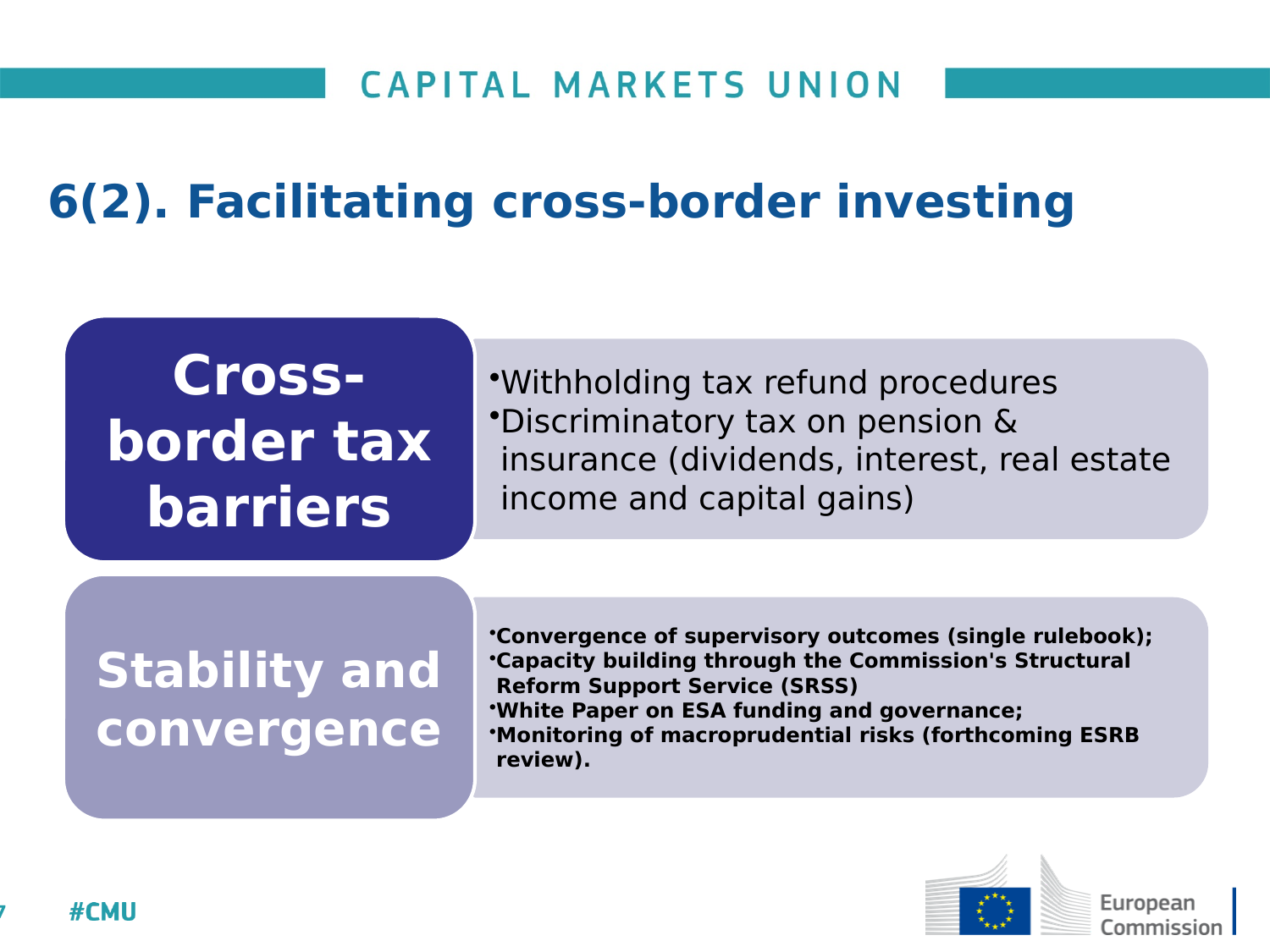

6(2). Facilitating cross-border investing
Cross-border tax barriers
Stability and convergence
Monitoring of macroprudential risks (forthcoming ESRB review).
Convergence of supervisory outcomes (single rulebook);
Withholding tax refund procedures
Discriminatory tax on pension & insurance (dividends, interest, real estate income and capital gains)
White Paper on ESA funding and governance;
Capacity building through the Commission's Structural Reform Support Service (SRSS)